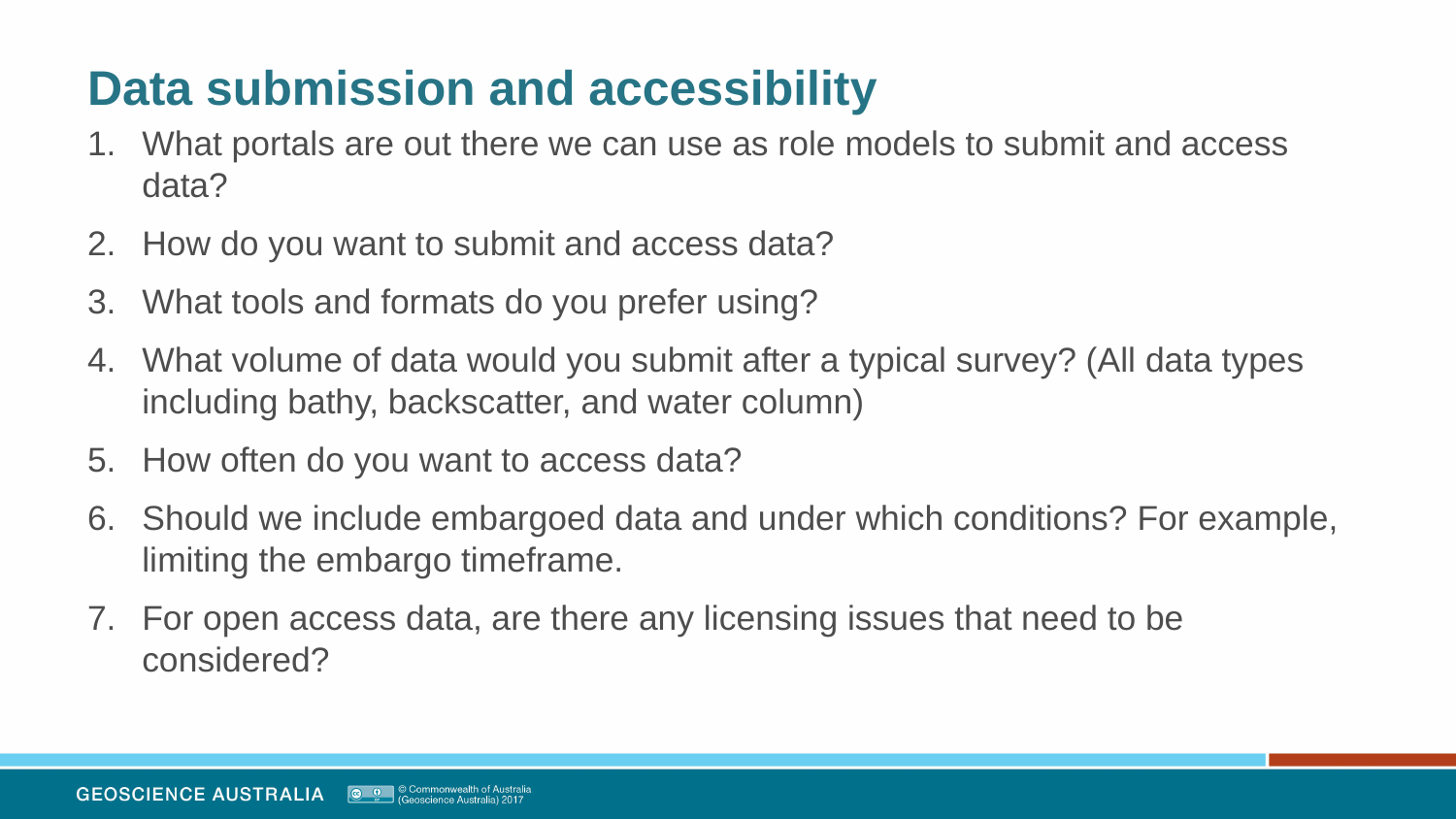

# Data submission and accessibility
What portals are out there we can use as role models to submit and access data?
How do you want to submit and access data?
What tools and formats do you prefer using?
What volume of data would you submit after a typical survey? (All data types including bathy, backscatter, and water column)
How often do you want to access data?
Should we include embargoed data and under which conditions? For example, limiting the embargo timeframe.
For open access data, are there any licensing issues that need to be considered?